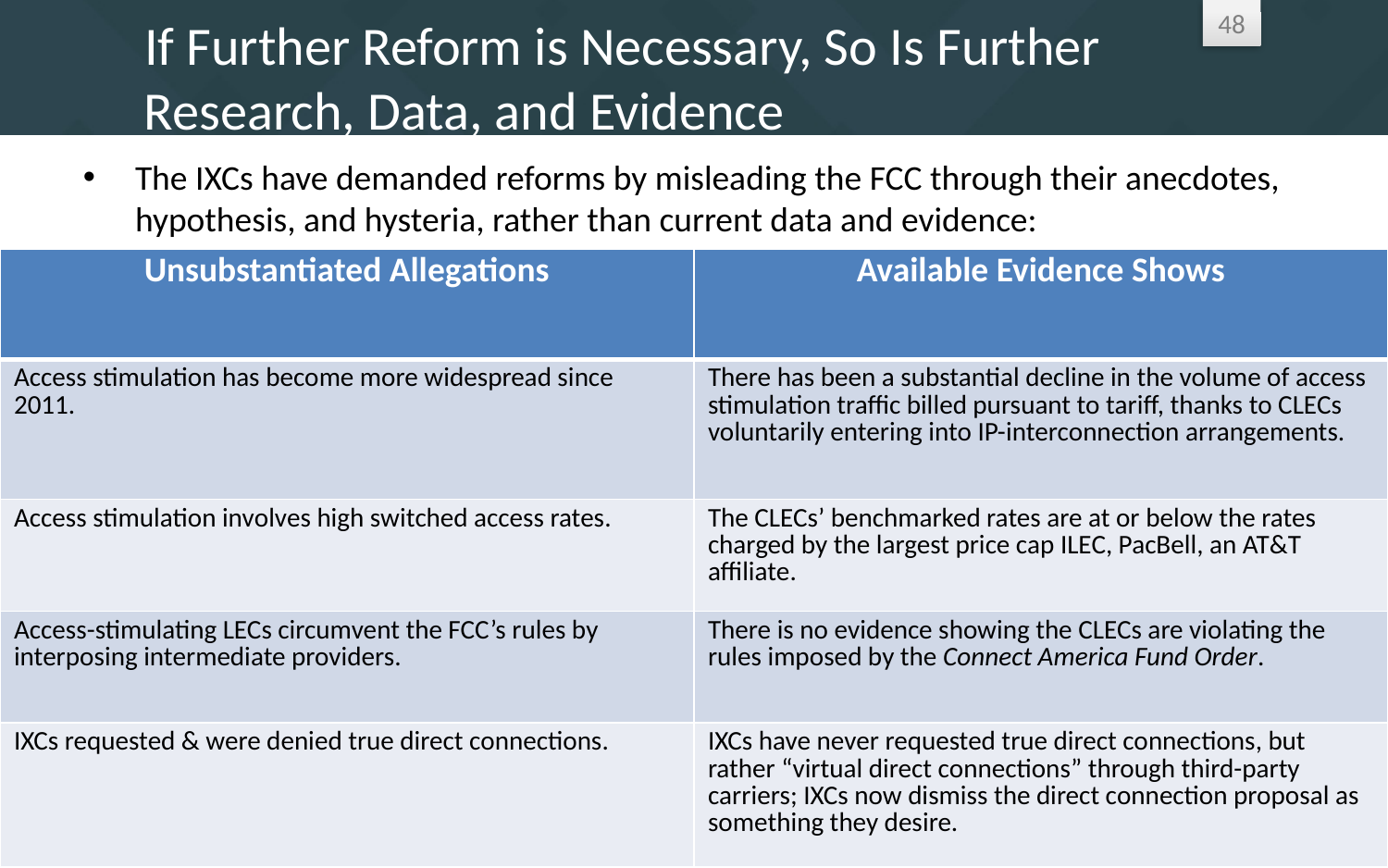

# If Further Reform is Necessary, So Is Further Research, Data, and Evidence
The IXCs have demanded reforms by misleading the FCC through their anecdotes, hypothesis, and hysteria, rather than current data and evidence:
| Unsubstantiated Allegations | Available Evidence Shows |
| --- | --- |
| Access stimulation has become more widespread since 2011. | There has been a substantial decline in the volume of access stimulation traffic billed pursuant to tariff, thanks to CLECs voluntarily entering into IP-interconnection arrangements. |
| Access stimulation involves high switched access rates. | The CLECs’ benchmarked rates are at or below the rates charged by the largest price cap ILEC, PacBell, an AT&T affiliate. |
| Access-stimulating LECs circumvent the FCC’s rules by interposing intermediate providers. | There is no evidence showing the CLECs are violating the rules imposed by the Connect America Fund Order. |
| IXCs requested & were denied true direct connections. | IXCs have never requested true direct connections, but rather “virtual direct connections” through third-party carriers; IXCs now dismiss the direct connection proposal as something they desire. |